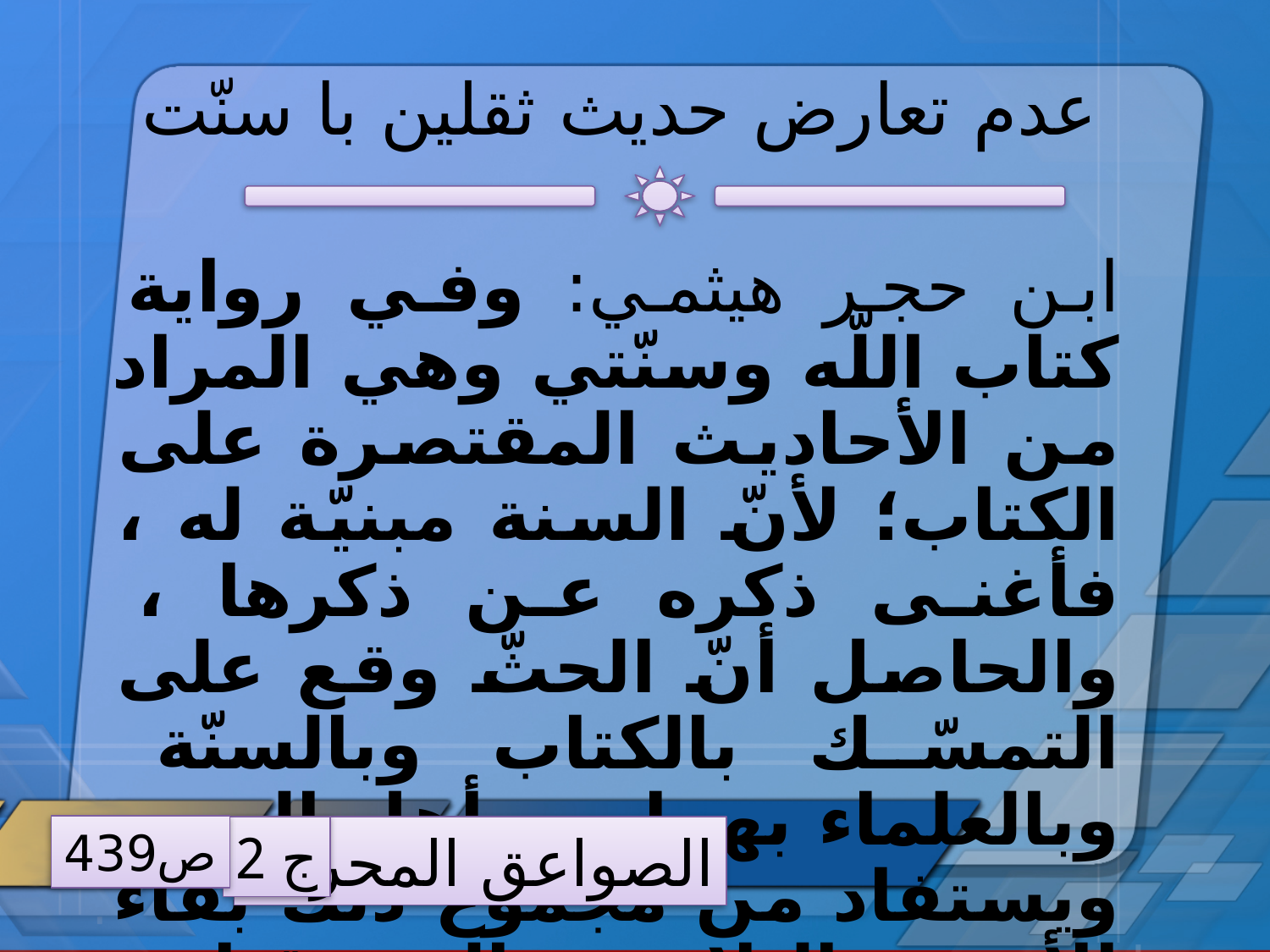

# عدم تعارض حديث ثقلين با سنّت

ابن حجر هيثمي: وفي رواية كتاب اللّه وسنّتي وهي المراد من الأحاديث المقتصرة على الكتاب؛ لأنّ السنة مبنيّة له ، فأغنى ذكره عن ذكرها ، والحاصل أنّ الحثّ وقع على التمسّك بالكتاب وبالسنّة وبالعلماء بهما من أهل البيت، ويستفاد من مجموع ذلك بقاء الأمور الثلاثة إلى قيام الساعة
ص439
ج 2
الصواعق المحرقة